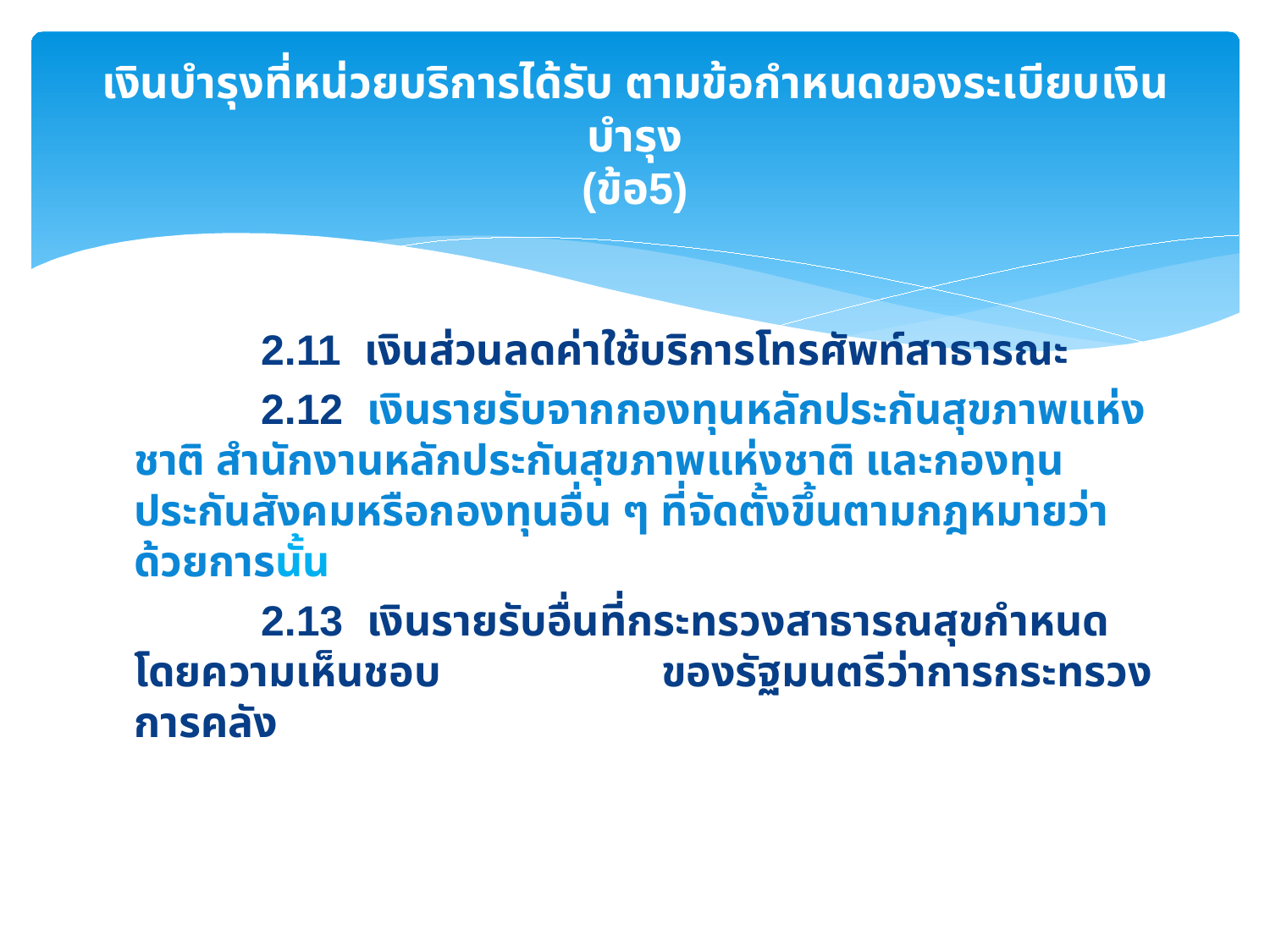

# เงินบำรุงที่หน่วยบริการได้รับ ตามข้อกำหนดของระเบียบเงินบำรุง (ข้อ5)
	2.11  เงินส่วนลดค่าใช้บริการโทรศัพท์สาธารณะ
	2.12  เงินรายรับจากกองทุนหลักประกันสุขภาพแห่งชาติ สำนักงานหลักประกันสุขภาพแห่งชาติ และกองทุนประกันสังคมหรือกองทุนอื่น ๆ ที่จัดตั้งขึ้นตามกฎหมายว่าด้วยการนั้น
	2.13  เงินรายรับอื่นที่กระทรวงสาธารณสุขกำหนดโดยความเห็นชอบ                    ของรัฐมนตรีว่าการกระทรวงการคลัง